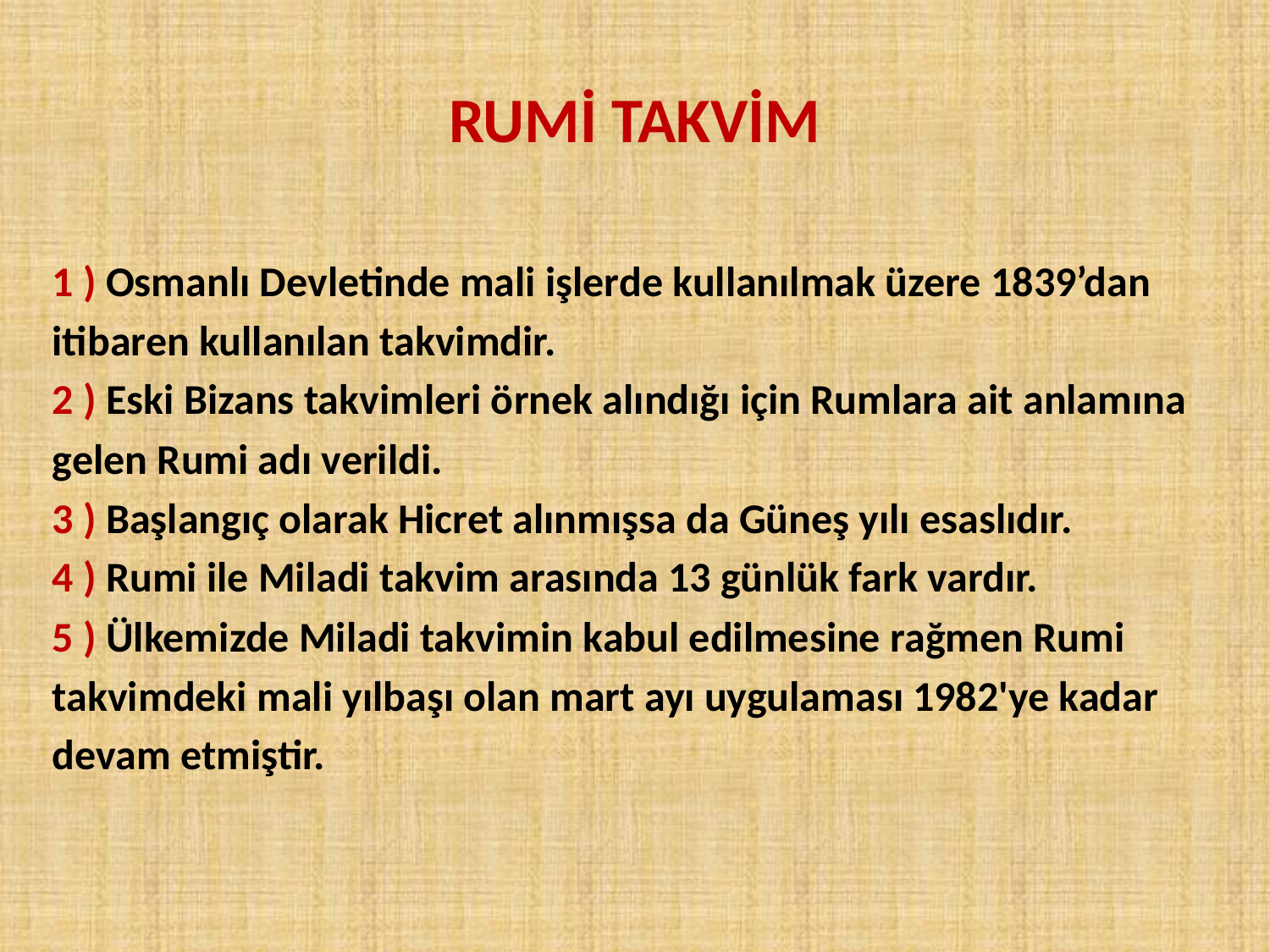

# RUMİ TAKVİM

1 ) Osmanlı Devletinde mali işlerde kullanılmak üzere 1839’dan
itibaren kullanılan takvimdir.
2 ) Eski Bizans takvimleri örnek alındığı için Rumlara ait anlamına
gelen Rumi adı verildi.
3 ) Başlangıç olarak Hicret alınmışsa da Güneş yılı esaslıdır.
4 ) Rumi ile Miladi takvim arasında 13 günlük fark vardır.
5 ) Ülkemizde Miladi takvimin kabul edilmesine rağmen Rumi
takvimdeki mali yılbaşı olan mart ayı uygulaması 1982'ye kadar
devam etmiştir.